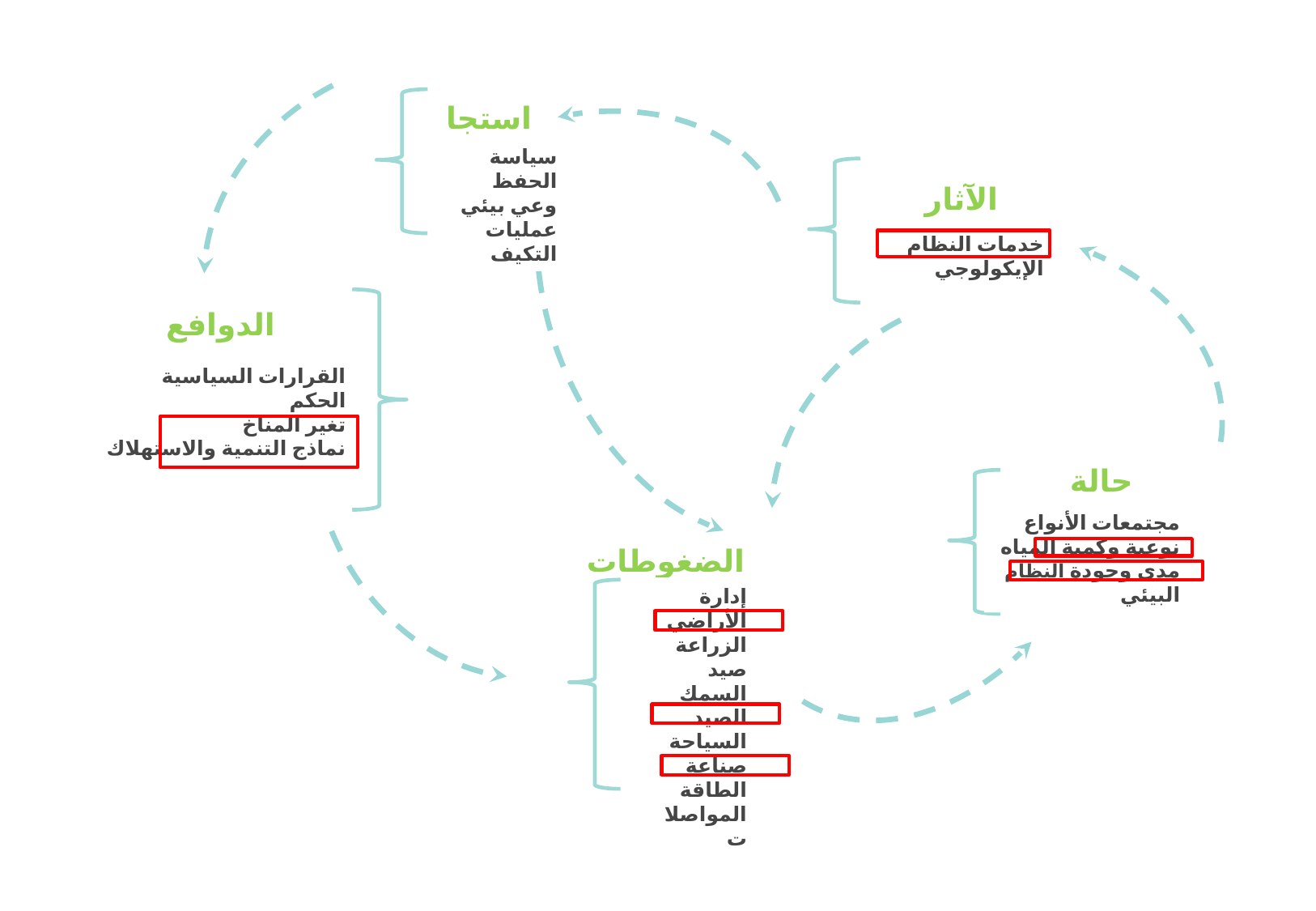

استجابات
سياسة الحفظ
وعي بيئي
عمليات التكيف

الآثار

خدمات النظام الإيكولوجي

الدوافع

القرارات السياسية
الحكم
تغير المناخ
نماذج التنمية والاستهلاك

حالة

مجتمعات الأنواع
نوعية وكمية المياه
مدى وجودة النظام البيئي
الضغوطات

إدارة الأراضي
الزراعة
صيد السمك
الصيد
السياحة
صناعة
الطاقة
المواصلات